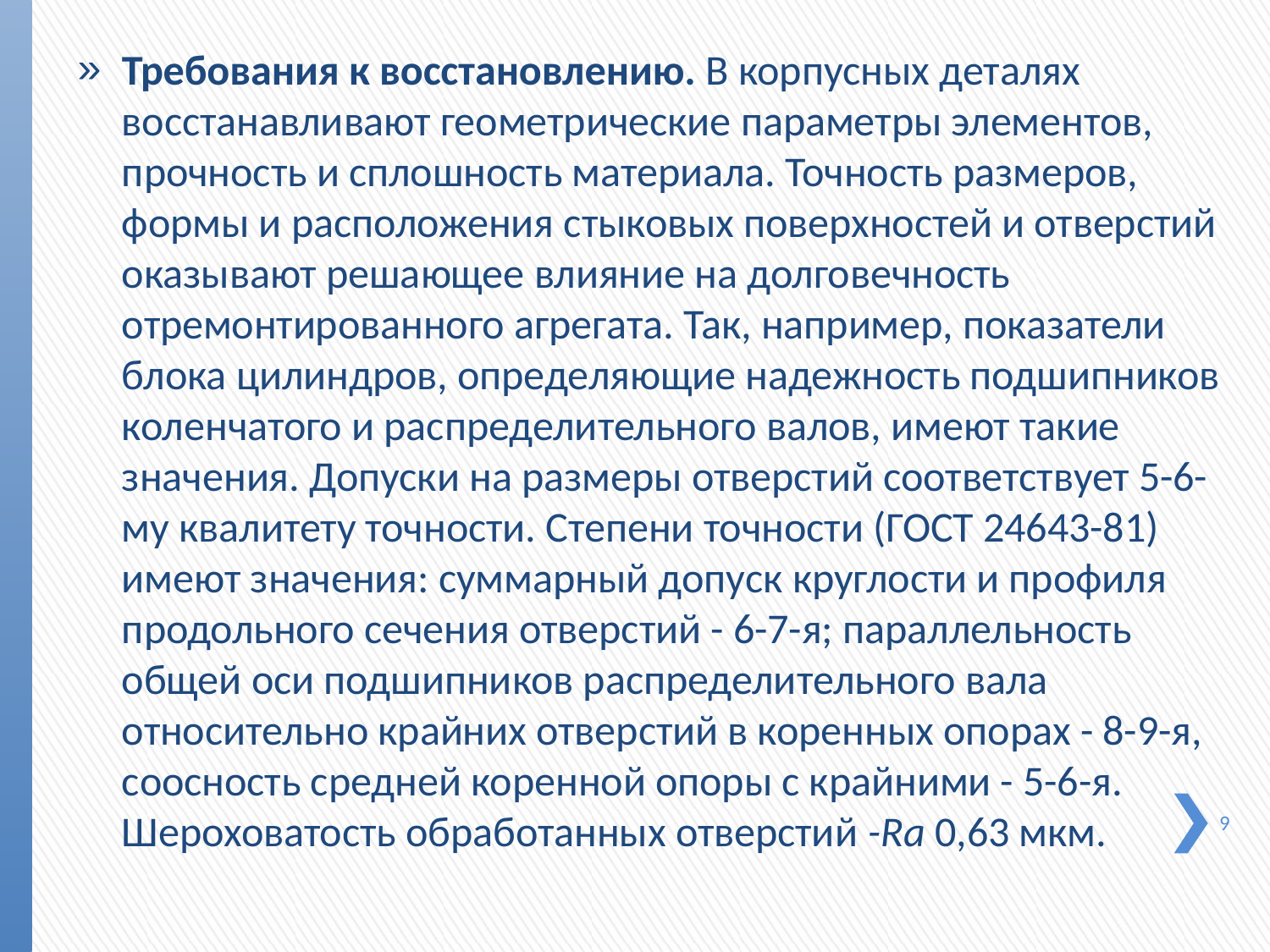

Требования к восстановлению. В корпусных деталях восстанавливают геометрические параметры элементов, проч­ность и сплошность материала. Точность размеров, формы и расположения стыковых поверхностей и отверстий оказывают решающее влияние на долговечность отремонтированного агрегата. Так, например, показатели блока цилиндров, опреде­ляющие надежность подшипников коленчатого и распредели­тельного валов, имеют такие значения. Допуски на размеры отверстий соответствует 5-6-му квалитету точности. Степени точности (ГОСТ 24643-81) имеют значения: суммарный до­пуск круглости и профиля продольного сечения отверстий - 6-7-я; параллельность общей оси подшипников распредели­тельного вала относительно крайних отверстий в коренных опорах - 8-9-я, соосность средней коренной опоры с крайними - 5-6-я. Шероховатость обработанных отверстий -Ra 0,63 мкм.

9